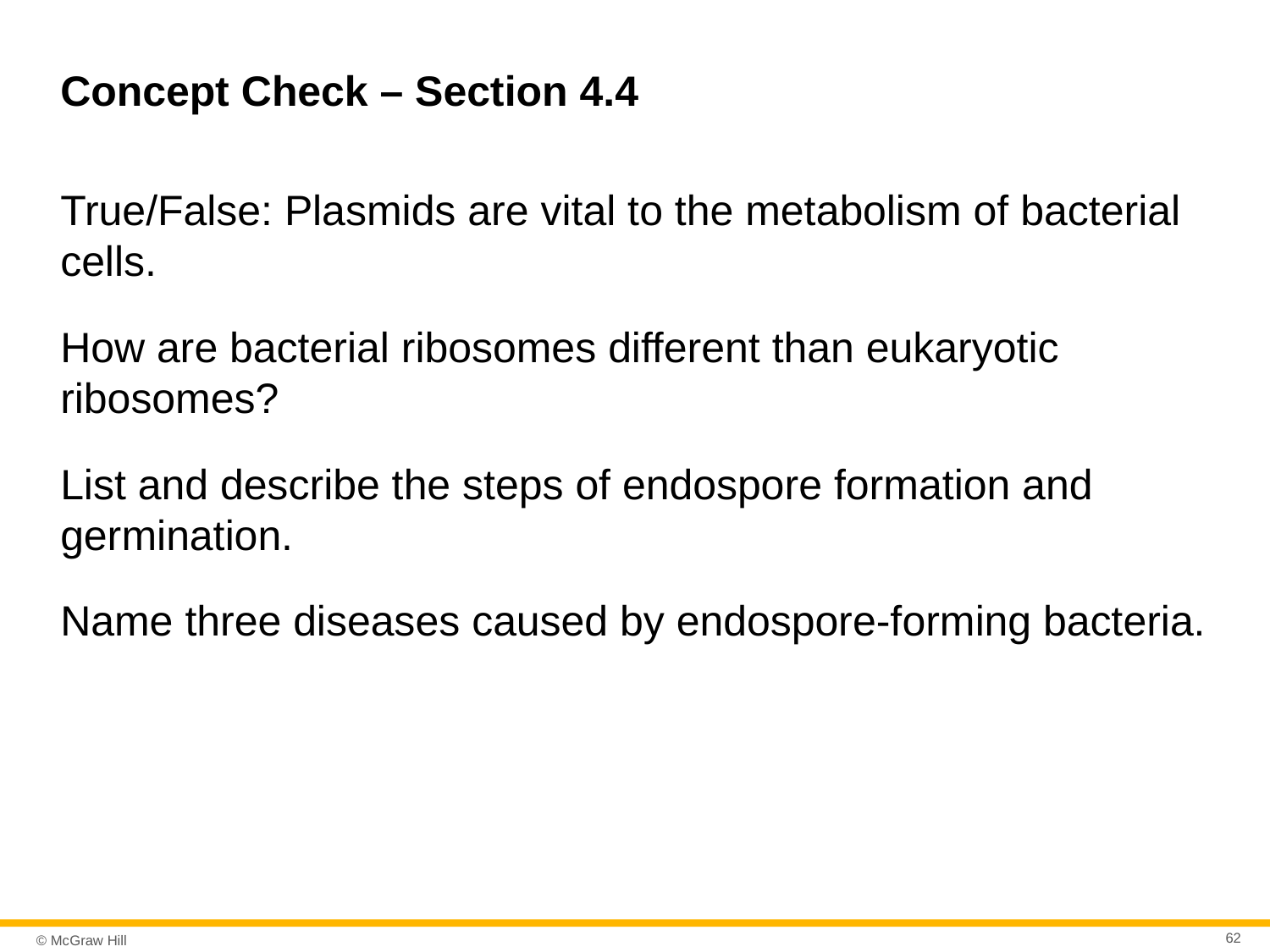

# Concept Check – Section 4.4
True/False: Plasmids are vital to the metabolism of bacterial cells.
How are bacterial ribosomes different than eukaryotic ribosomes?
List and describe the steps of endospore formation and germination.
Name three diseases caused by endospore-forming bacteria.